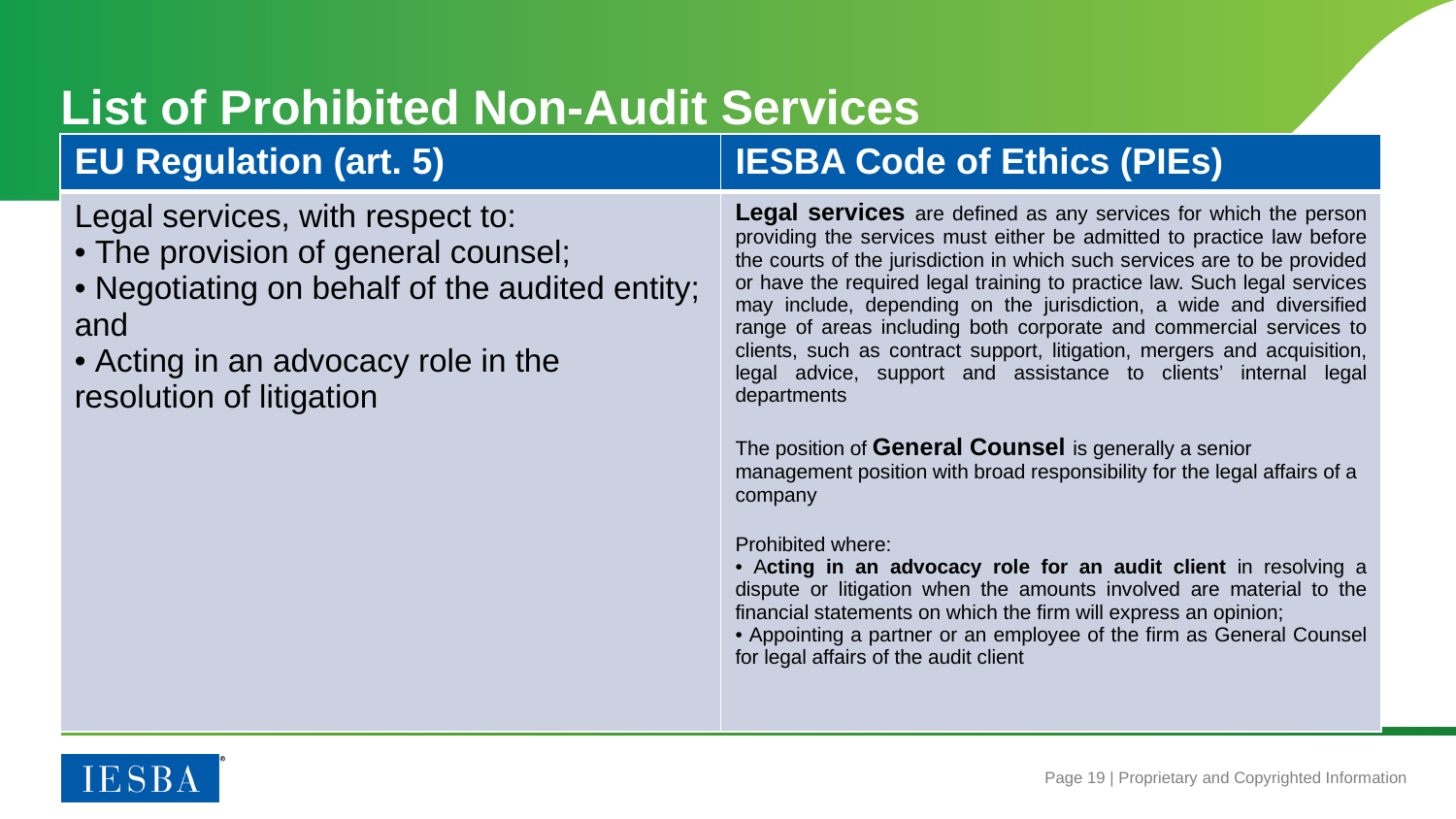

# List of Prohibited Non-Audit Services
| EU Regulation (art. 5) | IESBA Code of Ethics (PIEs) |
| --- | --- |
| Legal services, with respect to: • The provision of general counsel; • Negotiating on behalf of the audited entity; and • Acting in an advocacy role in the resolution of litigation | Legal services are defined as any services for which the person providing the services must either be admitted to practice law before the courts of the jurisdiction in which such services are to be provided or have the required legal training to practice law. Such legal services may include, depending on the jurisdiction, a wide and diversified range of areas including both corporate and commercial services to clients, such as contract support, litigation, mergers and acquisition, legal advice, support and assistance to clients’ internal legal departments The position of General Counsel is generally a senior management position with broad responsibility for the legal affairs of a company Prohibited where: • Acting in an advocacy role for an audit client in resolving a dispute or litigation when the amounts involved are material to the financial statements on which the firm will express an opinion; • Appointing a partner or an employee of the firm as General Counsel for legal affairs of the audit client |